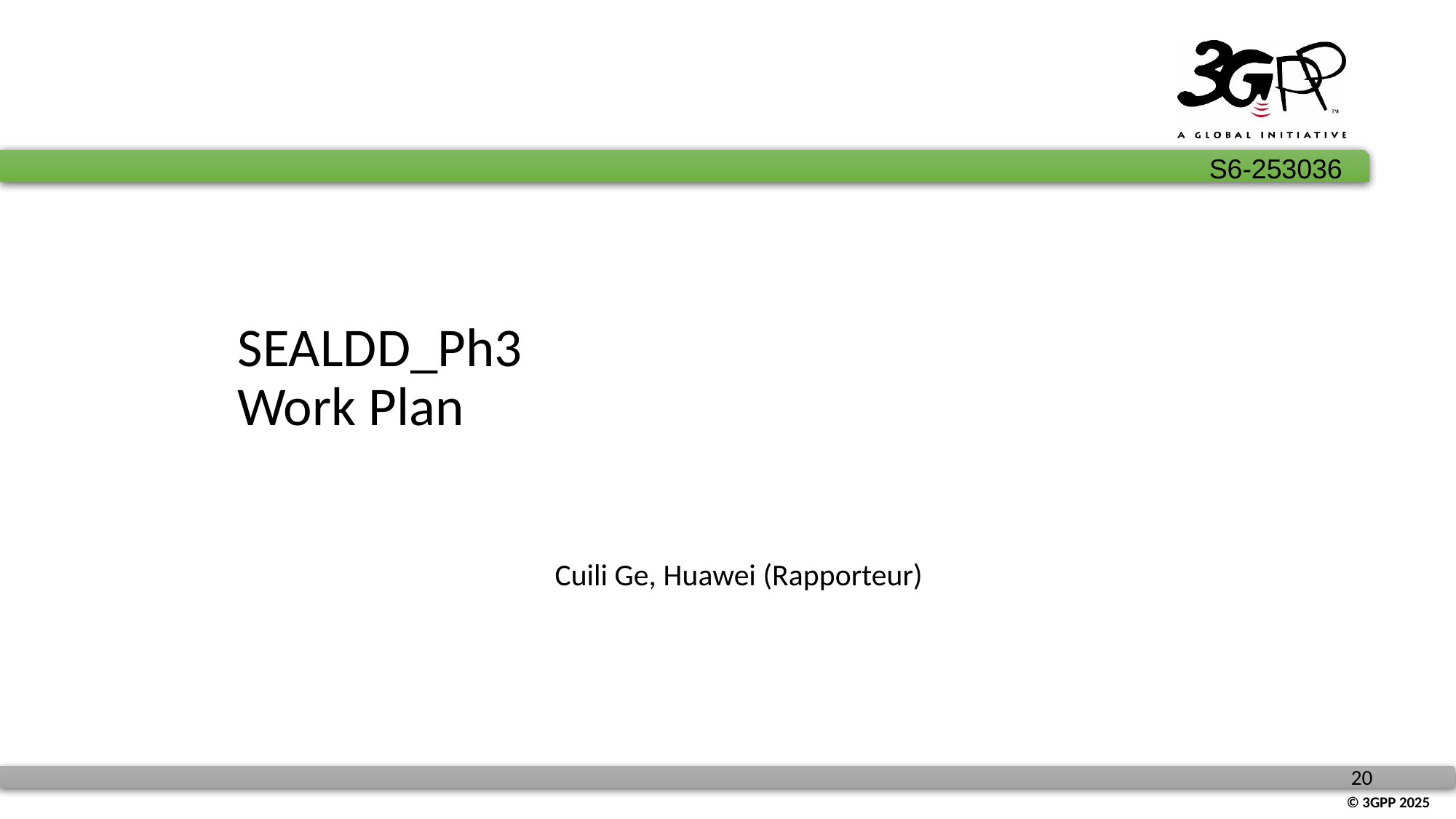

# SEALDD_Ph3 Work Plan
Cuili Ge, Huawei (Rapporteur)